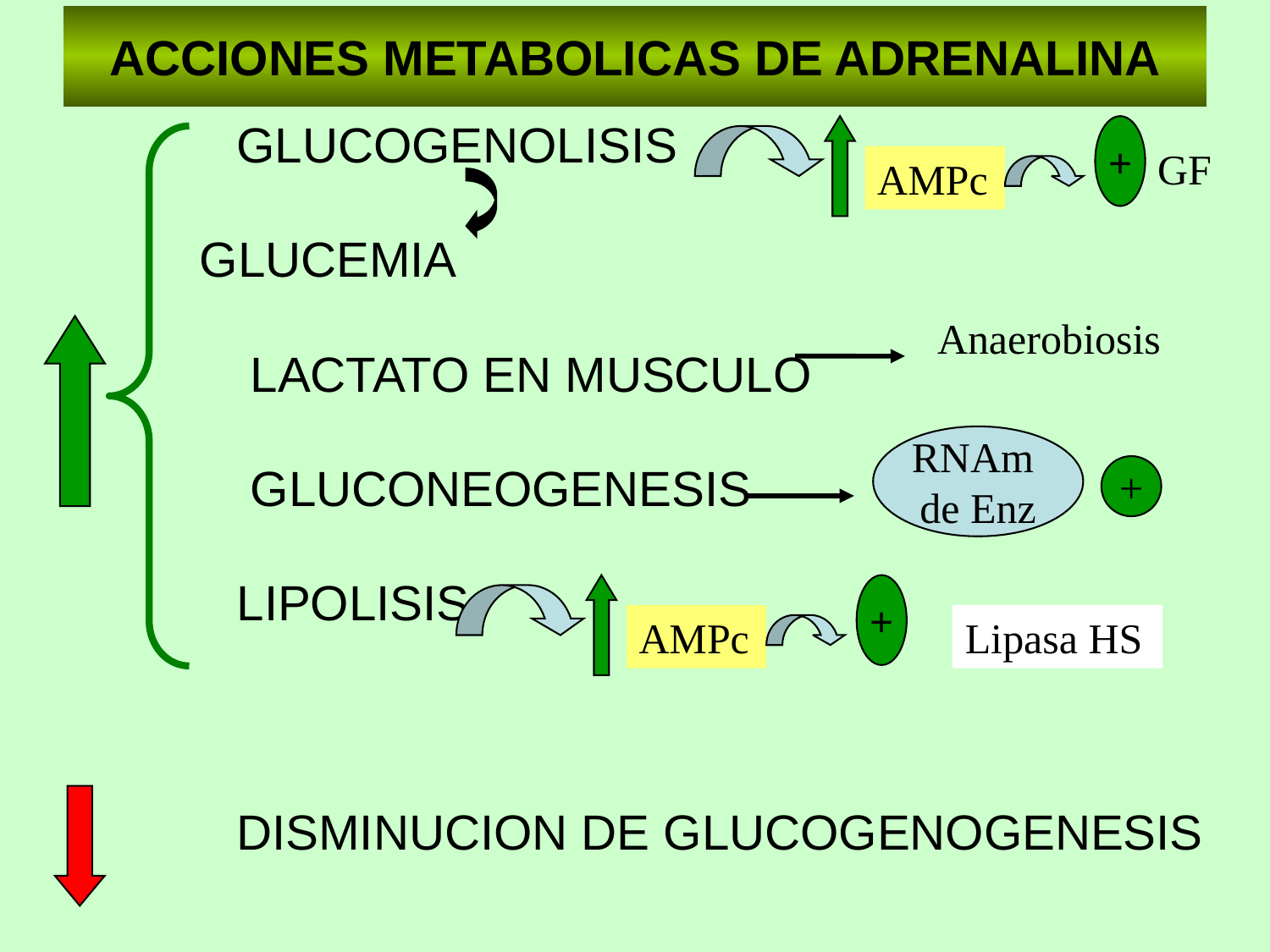

# ACCIONES METABOLICAS DE ADRENALINA

+

AMPc

      	GLUCOGENOLISIS

          GLUCEMIA

		 LACTATO EN MUSCULO

		 GLUCONEOGENESIS

		LIPOLISIS

		DISMINUCION DE GLUCOGENOGENESIS

GF

Anaerobiosis

RNAm
de Enz
+

+

AMPc

Lipasa HS